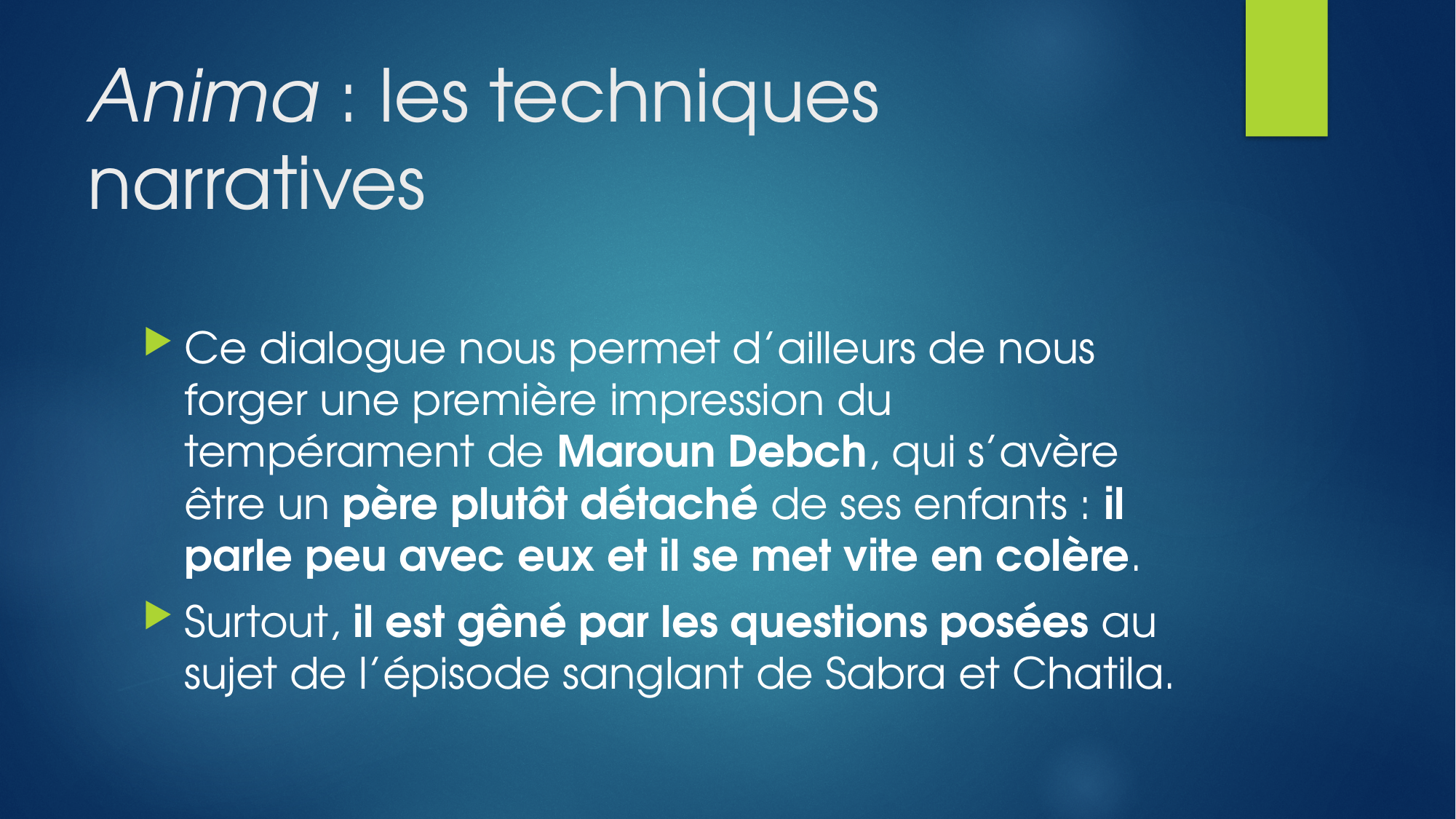

# Anima : les techniques narratives

Ce dialogue nous permet d’ailleurs de nous forger une première impression du tempérament de Maroun Debch, qui s’avère être un père plutôt détaché de ses enfants : il parle peu avec eux et il se met vite en colère.
Surtout, il est gêné par les questions posées au sujet de l’épisode sanglant de Sabra et Chatila.